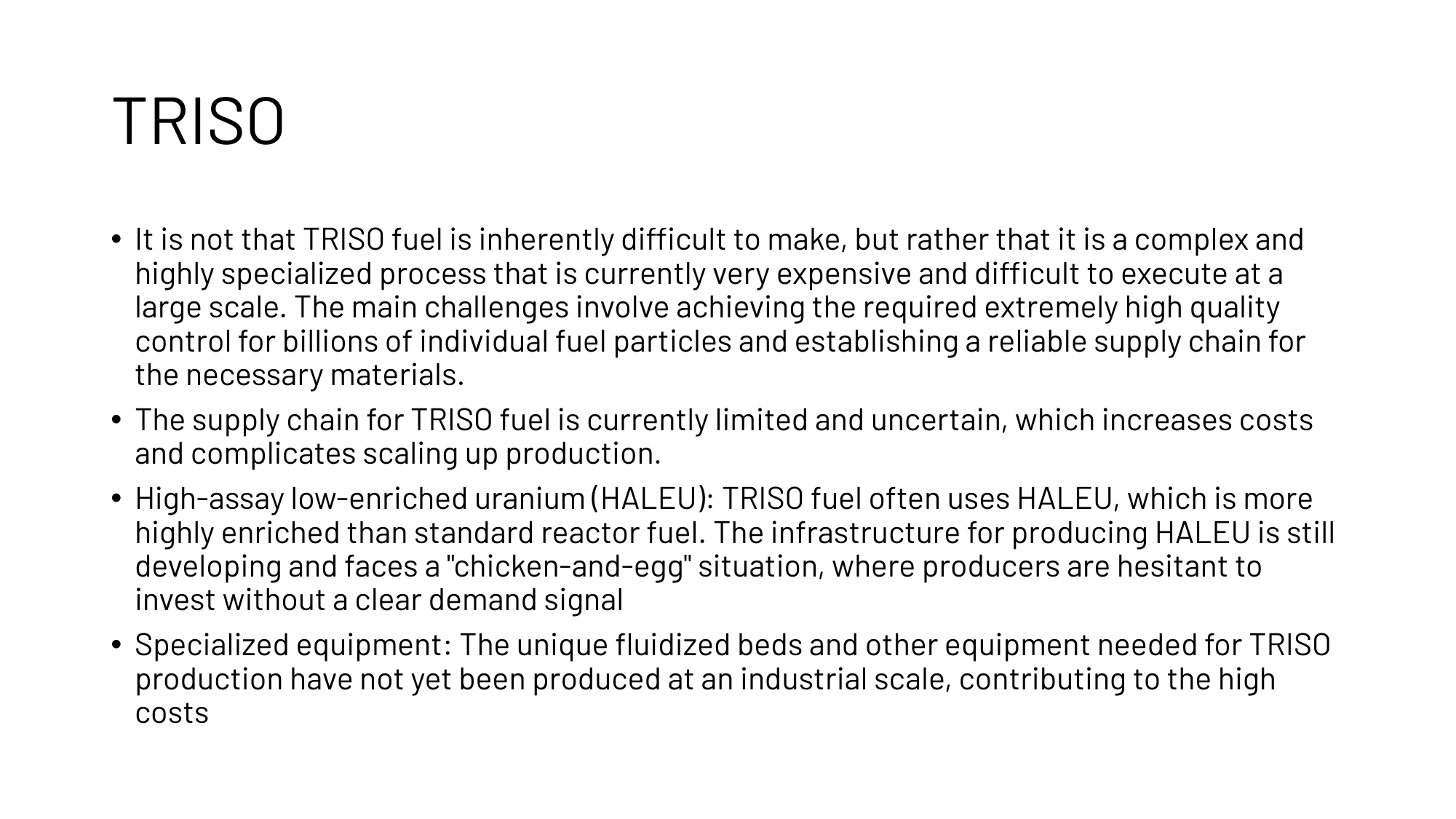

# TRISO
It is not that TRISO fuel is inherently difficult to make, but rather that it is a complex and highly specialized process that is currently very expensive and difficult to execute at a large scale. The main challenges involve achieving the required extremely high quality control for billions of individual fuel particles and establishing a reliable supply chain for the necessary materials.
The supply chain for TRISO fuel is currently limited and uncertain, which increases costs and complicates scaling up production.
High-assay low-enriched uranium (HALEU): TRISO fuel often uses HALEU, which is more highly enriched than standard reactor fuel. The infrastructure for producing HALEU is still developing and faces a "chicken-and-egg" situation, where producers are hesitant to invest without a clear demand signal
Specialized equipment: The unique fluidized beds and other equipment needed for TRISO production have not yet been produced at an industrial scale, contributing to the high costs